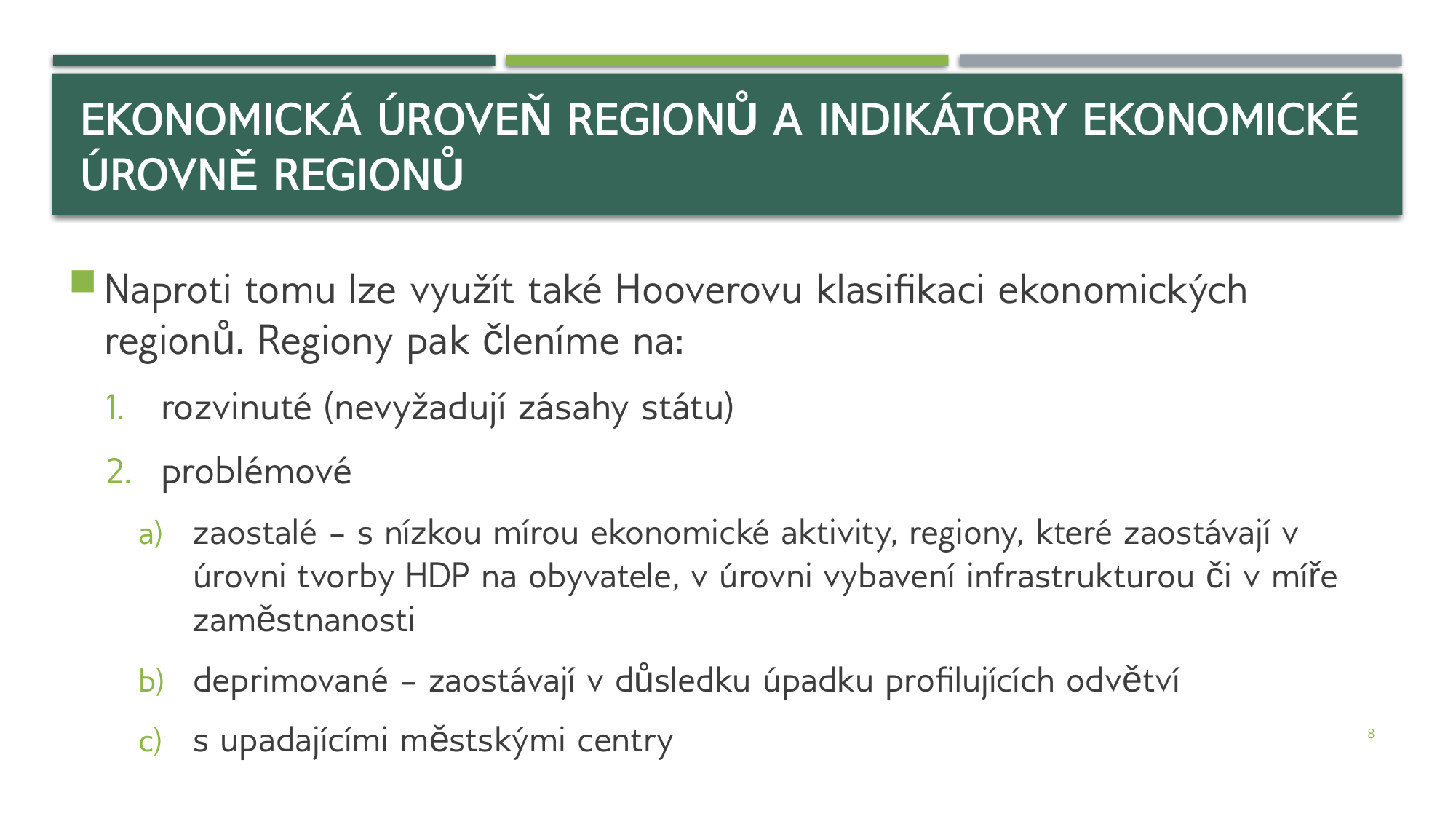

# Ekonomická úroveň regionů a indikátory ekonomické úrovně regionů
Naproti tomu lze využít také Hooverovu klasifikaci ekonomických regionů. Regiony pak členíme na:
rozvinuté (nevyžadují zásahy státu)
problémové
zaostalé – s nízkou mírou ekonomické aktivity, regiony, které zaostávají v úrovni tvorby HDP na obyvatele, v úrovni vybavení infrastrukturou či v míře zaměstnanosti
deprimované – zaostávají v důsledku úpadku profilujících odvětví
s upadajícími městskými centry
8